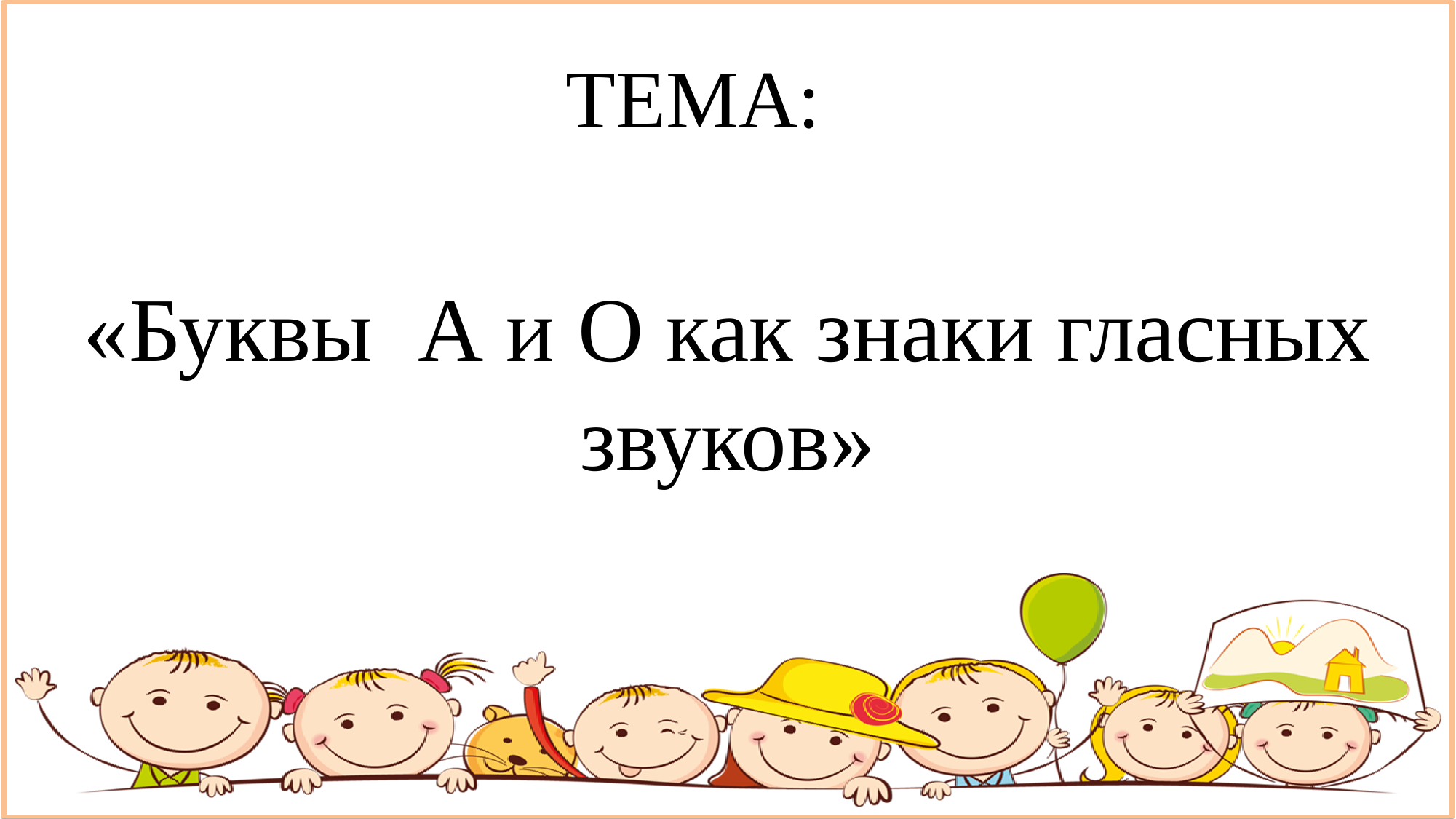

# ТЕМА:
«Буквы  А и О как знаки гласных звуков»